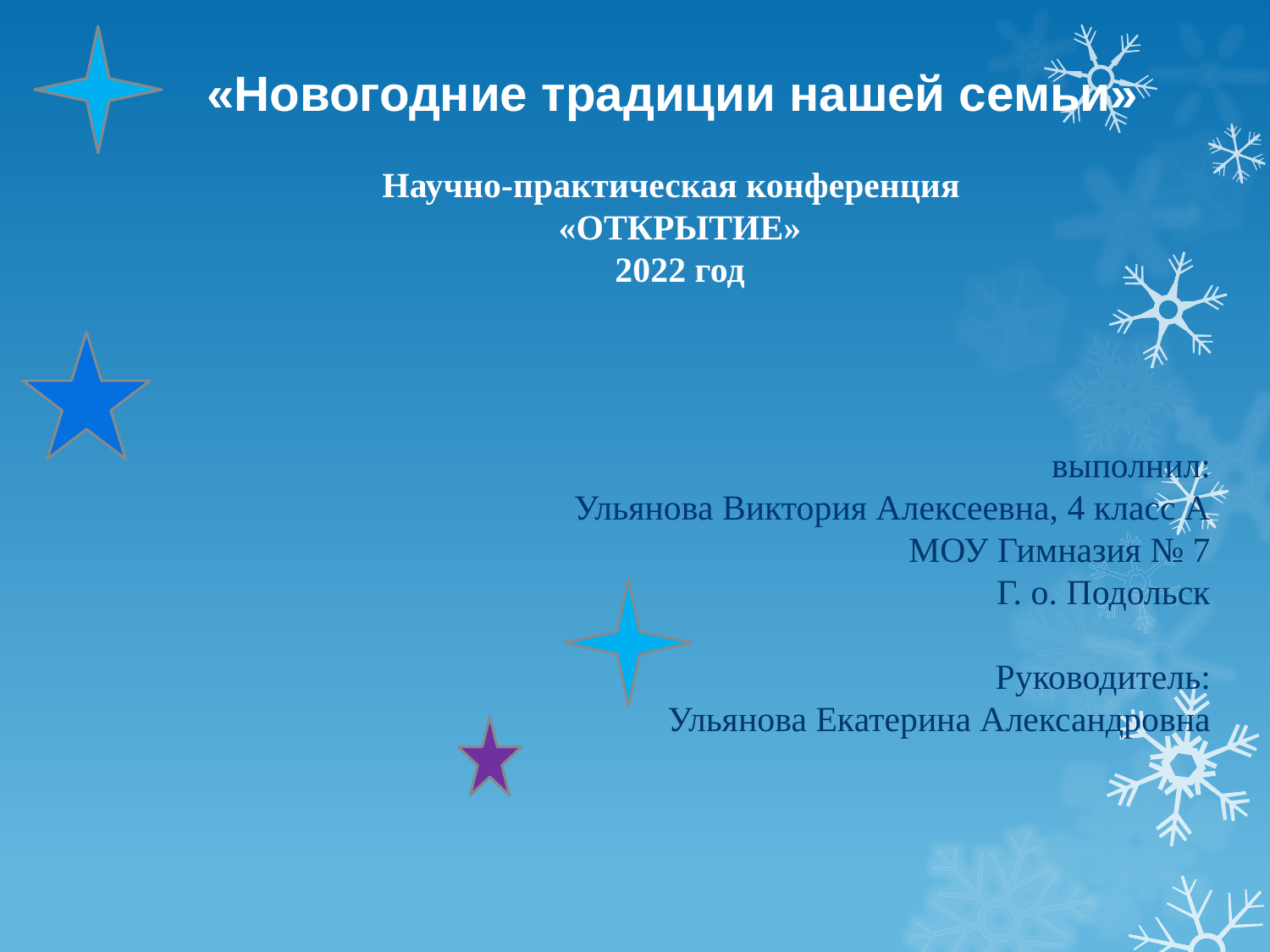

# «Новогодние традиции нашей семьи»
Научно-практическая конференция
«ОТКРЫТИЕ»
2022 год

выполнил:
Ульянова Виктория Алексеевна, 4 класс А
МОУ Гимназия № 7
Г. о. Подольск

Руководитель:
Ульянова Екатерина Александровна